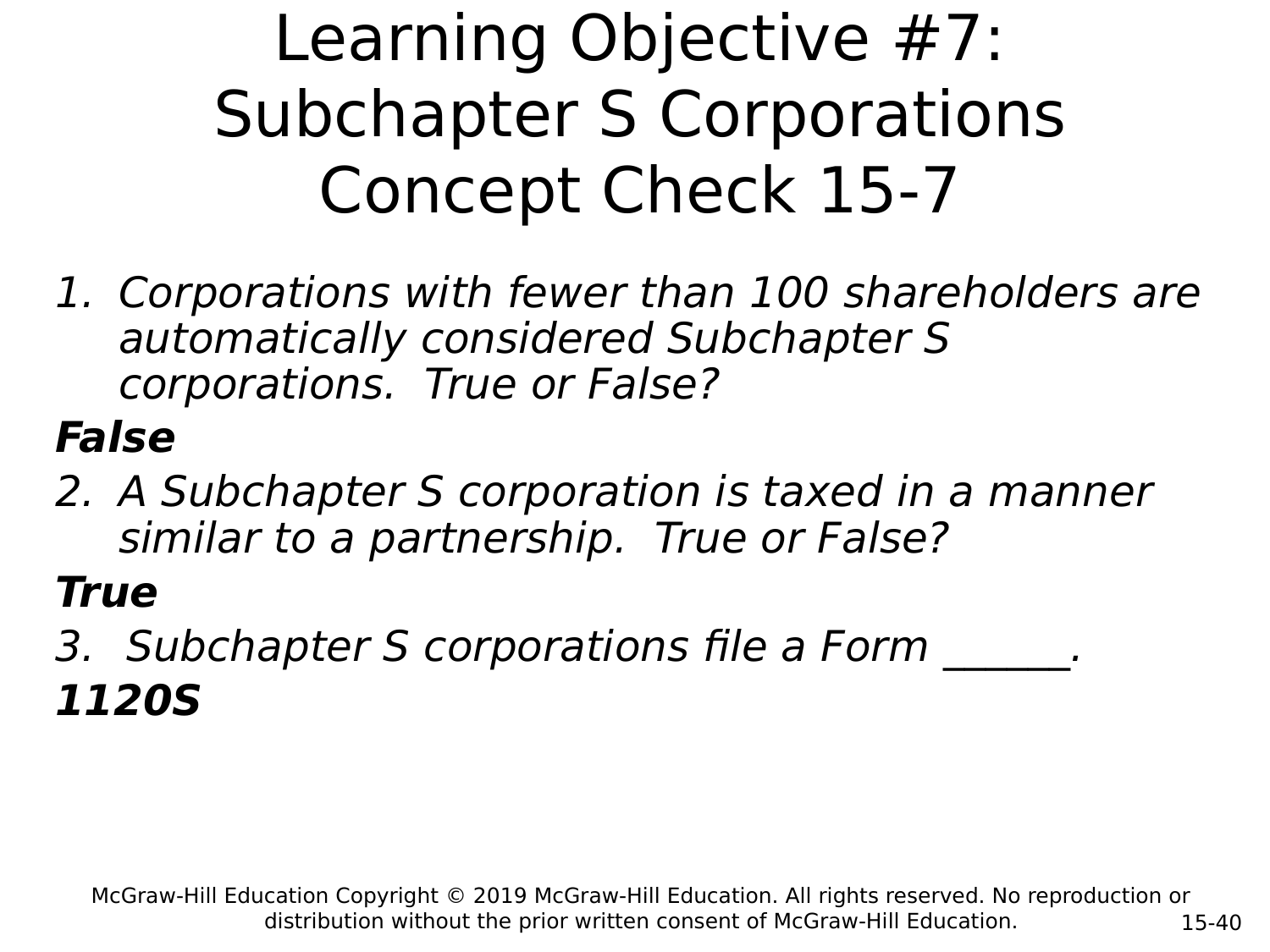

# Learning Objective #7: Subchapter S Corporations Concept Check 15-7
Corporations with fewer than 100 shareholders are automatically considered Subchapter S corporations.  True or False?
False
A Subchapter S corporation is taxed in a manner similar to a partnership.  True or False?
True
Subchapter S corporations file a Form ______.
1120S
McGraw-Hill Education Copyright © 2019 McGraw-Hill Education. All rights reserved. No reproduction or distribution without the prior written consent of McGraw-Hill Education.
15-40